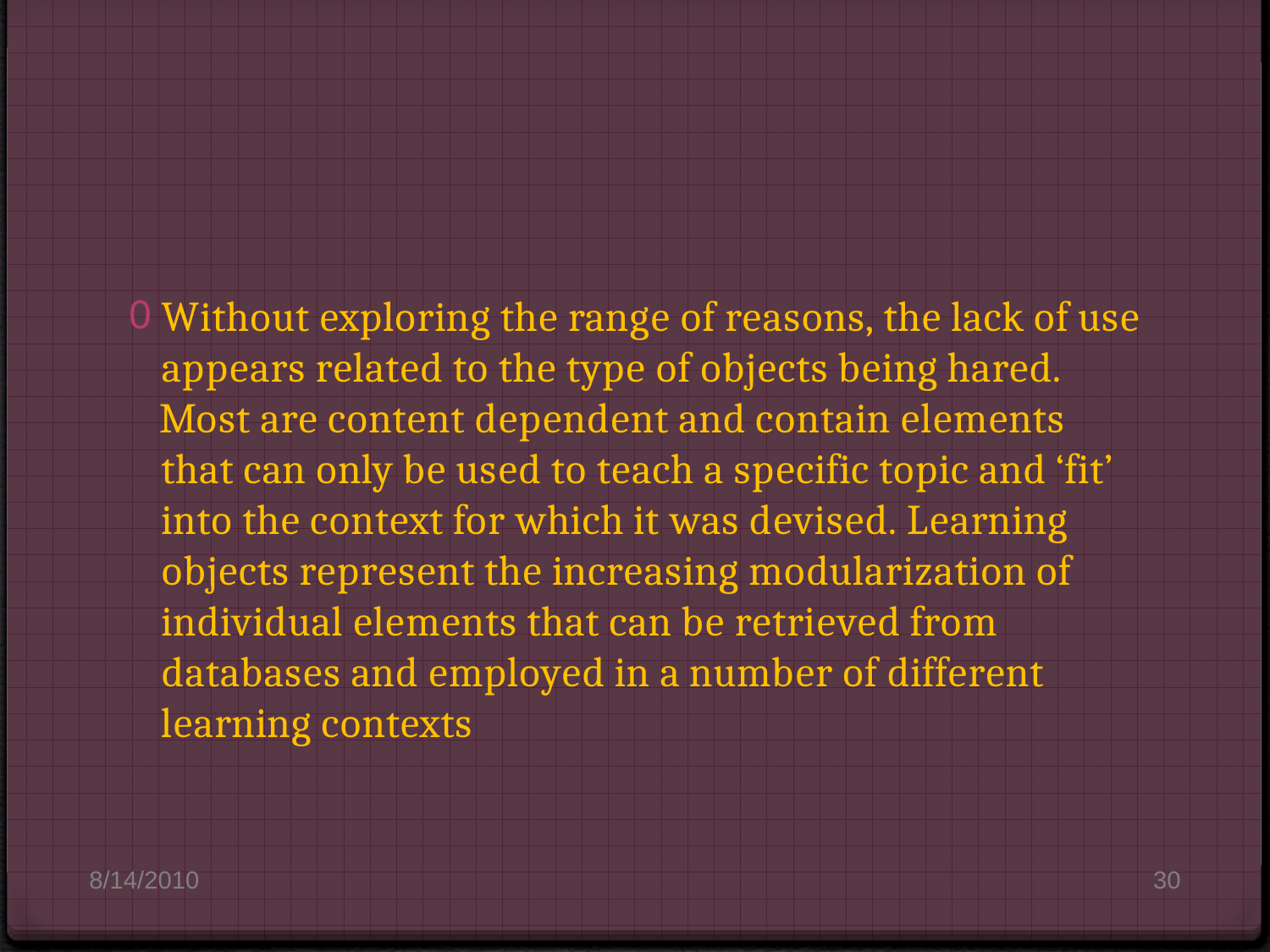

#
Without exploring the range of reasons, the lack of use appears related to the type of objects being hared. Most are content dependent and contain elements that can only be used to teach a specific topic and ‘fit’ into the context for which it was devised. Learning objects represent the increasing modularization of individual elements that can be retrieved from databases and employed in a number of different learning contexts
8/14/2010

30